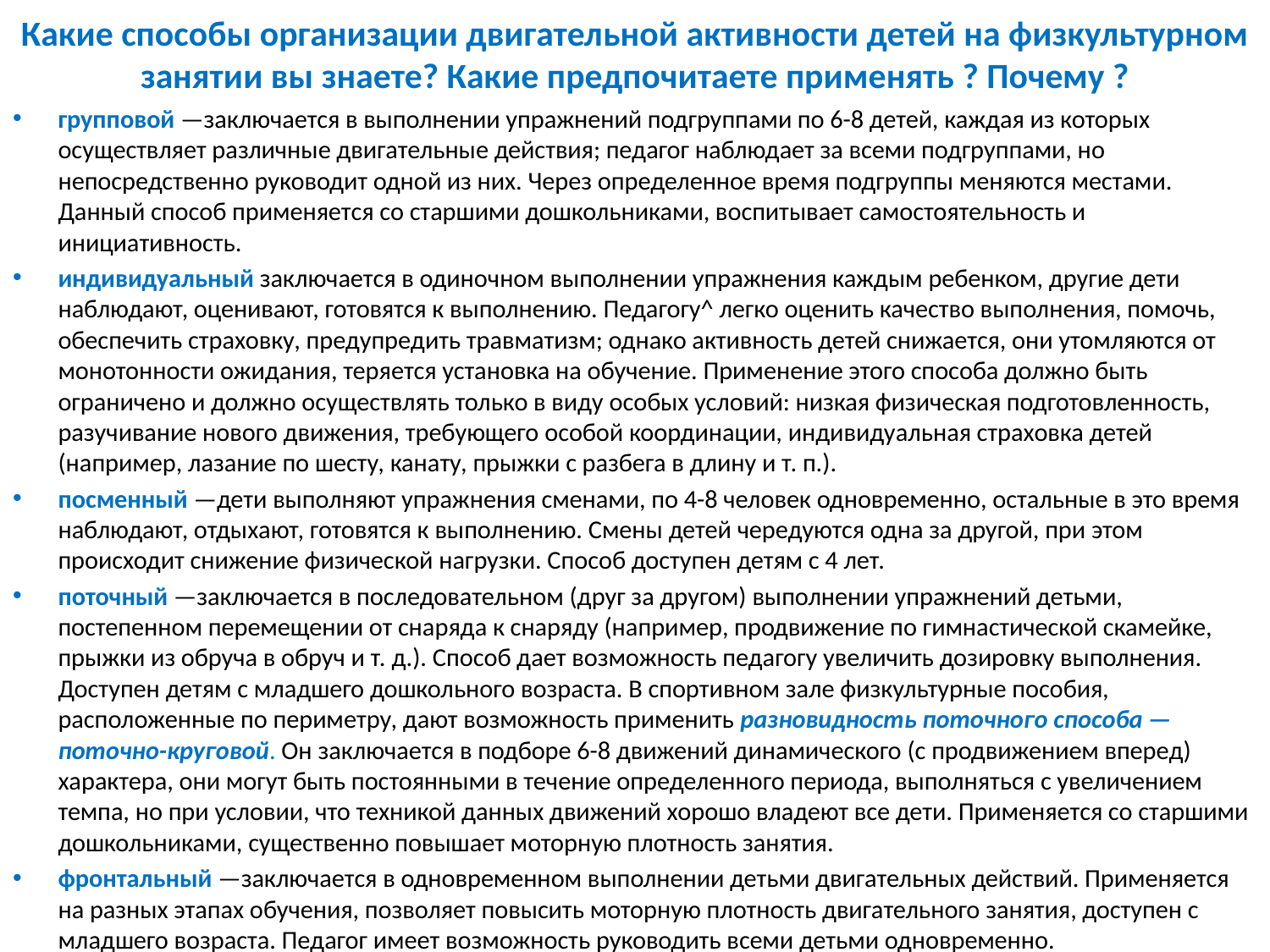

# Какие способы организации двигательной активности детей на физкультурном занятии вы знаете? Какие предпочитаете применять ? Почему ?
групповой —заключается в выполнении упражнений подгруппами по 6-8 детей, каждая из которых осуществляет различные двигательные действия; педагог наблюдает за всеми подгруппами, но непосредственно руководит одной из них. Через определенное время подгруппы меняются местами. Данный способ применяется со старшими дошкольниками, воспитывает самостоятельность и инициативность.
индивидуальный заключается в одиночном выполнении упражнения каждым ребенком, другие дети наблюдают, оценивают, готовятся к выполнению. Педагогу^ легко оценить качество выполнения, помочь, обеспечить страховку, предупредить травматизм; однако активность детей снижается, они утомляются от монотонности ожидания, теряется установка на обучение. Применение этого способа должно быть ограничено и должно осуществлять только в виду особых условий: низкая физическая подготовленность, разучивание нового движения, требующего особой координации, индивидуальная страховка детей (например, лазание по шесту, канату, прыжки с разбега в длину и т. п.).
посменный —дети выполняют упражнения сменами, по 4-8 человек одновременно, остальные в это время наблюдают, отдыхают, готовятся к выполнению. Смены детей чередуются одна за другой, при этом происходит снижение физической нагрузки. Способ доступен детям с 4 лет.
поточный —заключается в последовательном (друг за другом) выполнении упражнений детьми, постепенном перемещении от снаряда к снаряду (например, продвижение по гимнастической скамейке, прыжки из обруча в обруч и т. д.). Способ дает возможность педагогу увеличить дозировку выполнения. Доступен детям с младшего дошкольного возраста. В спортивном зале физкультурные пособия, расположенные по периметру, дают возможность применить разновидность поточного способа — поточно-круговой. Он заключается в подборе 6-8 движений динамического (с продвижением вперед) характера, они могут быть постоянными в течение определенного периода, выполняться с увеличением темпа, но при условии, что техникой данных движений хорошо владеют все дети. Применяется со старшими дошкольниками, существенно повышает моторную плотность занятия.
фронтальный —заключается в одновременном выполнении детьми двигательных действий. Применяется на разных этапах обучения, позволяет повысить моторную плотность двигательного занятия, доступен с младшего возраста. Педагог имеет возможность руководить всеми детьми одновременно.